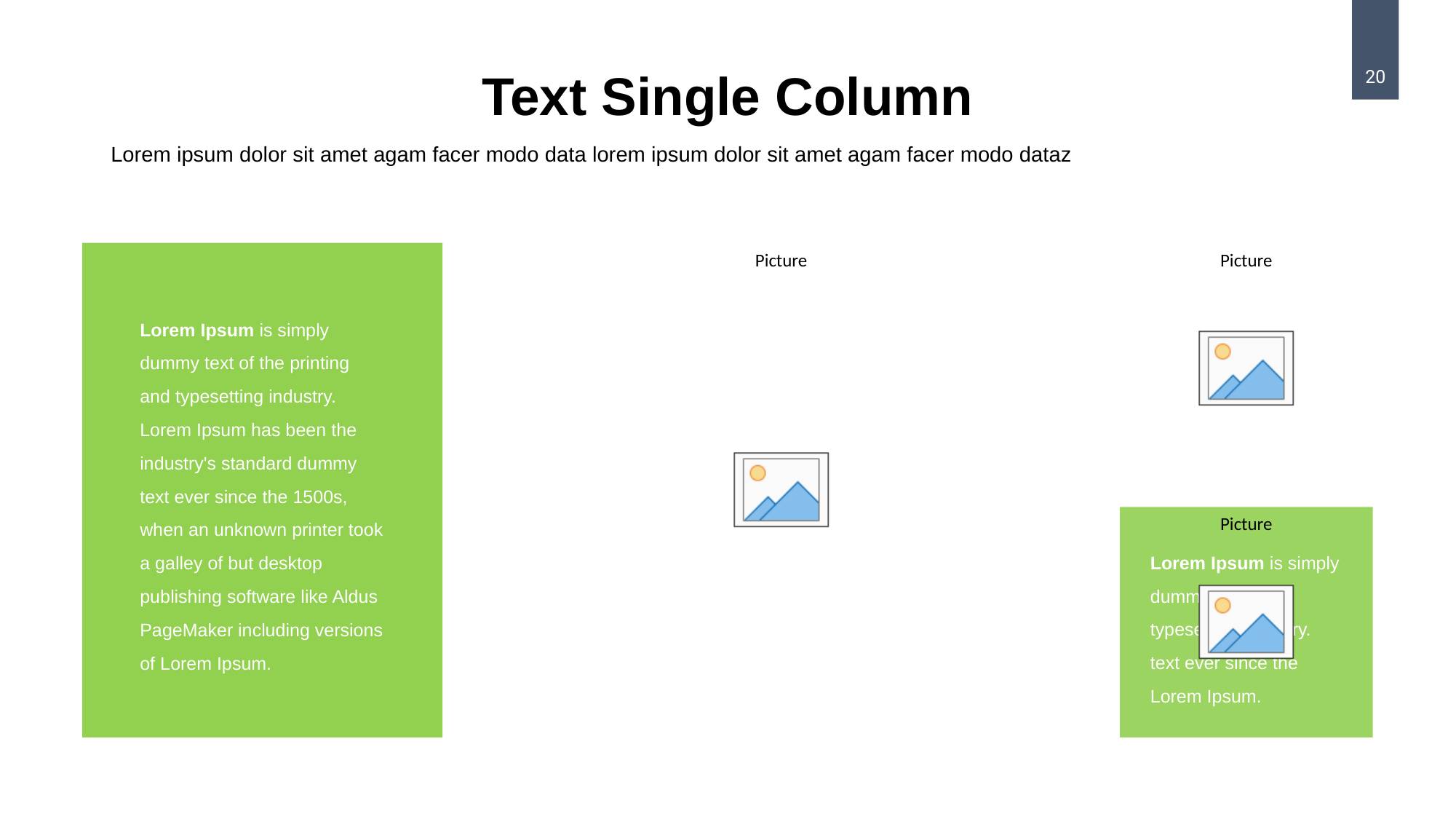

Text Single Column
20
Lorem ipsum dolor sit amet agam facer modo data lorem ipsum dolor sit amet agam facer modo dataz

Lorem Ipsum is simply dummy text of the printing and typesetting industry. Lorem Ipsum has been the industry's standard dummy text ever since the 1500s, when an unknown printer took a galley of but desktop publishing software like Aldus PageMaker including versions of Lorem Ipsum.

Lorem Ipsum is simply dummy text of typesetting industry. text ever since the Lorem Ipsum.